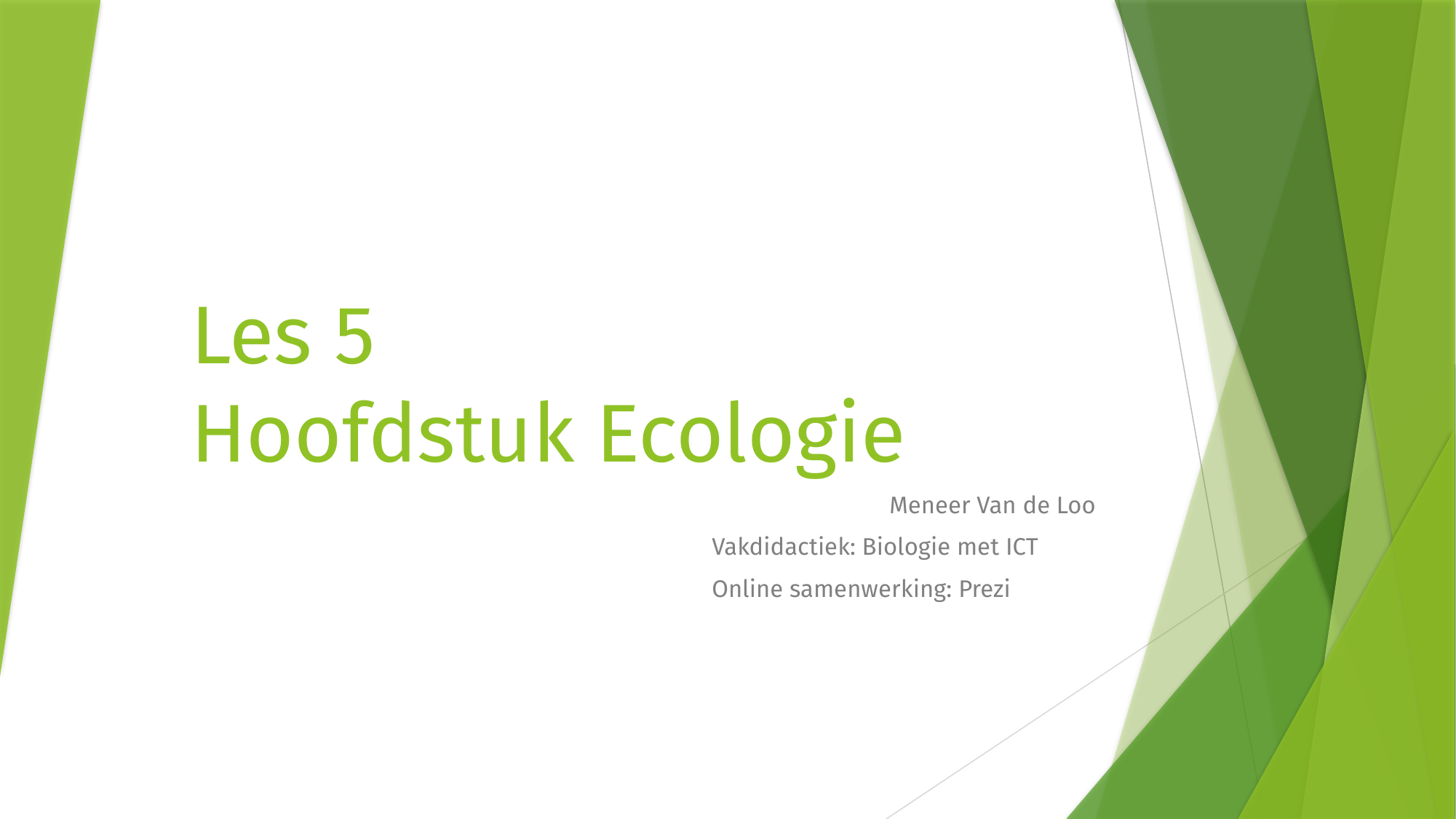

# Les 5 Hoofdstuk Ecologie
Meneer Van de Loo
Vakdidactiek: Biologie met ICT
Online samenwerking: Prezi